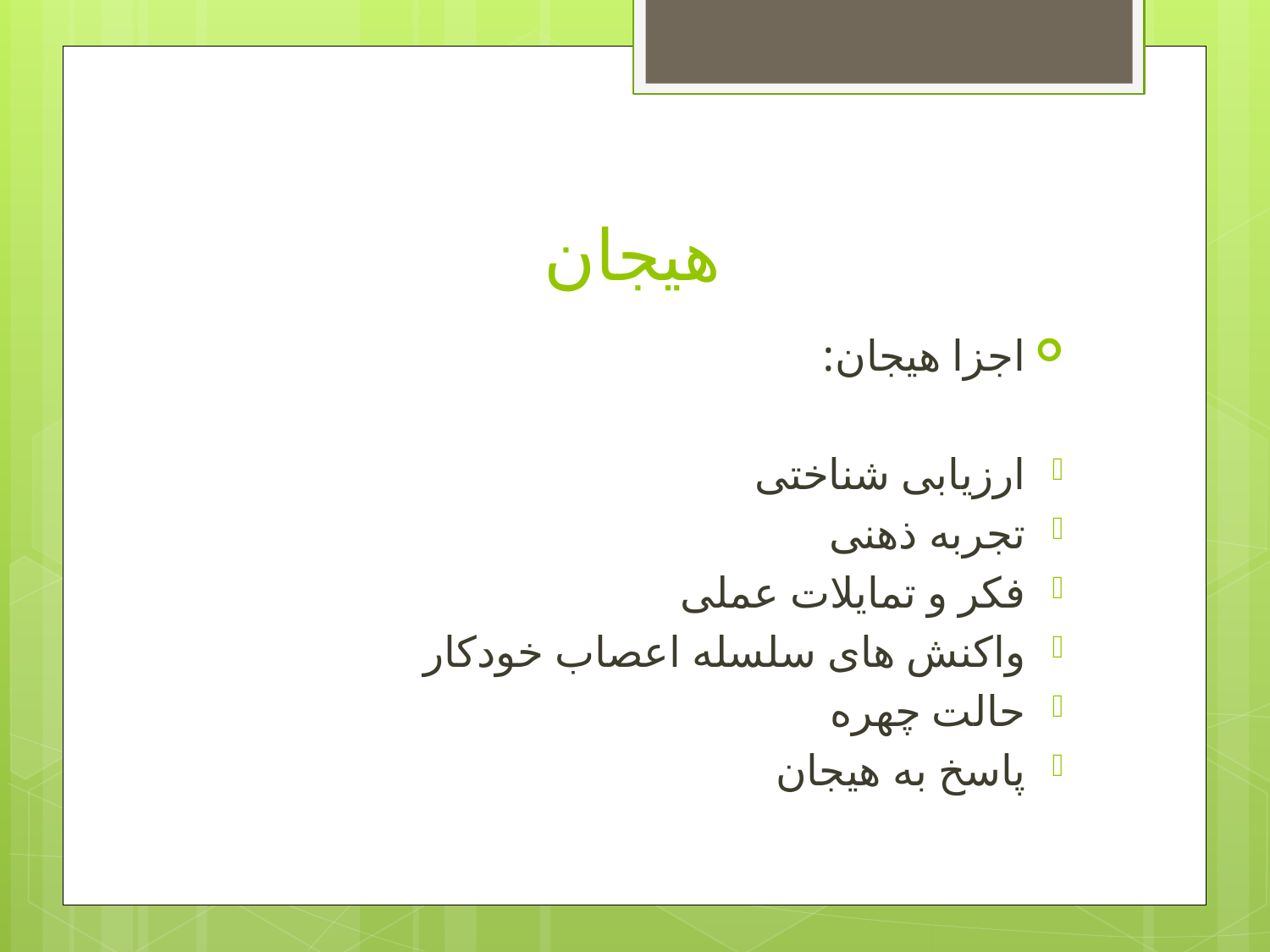

# هیجان
اجزا هیجان:

ارزیابی شناختی
تجربه ذهنی
فکر و تمایلات عملی
واکنش های سلسله اعصاب خودکار
حالت چهره
پاسخ به هیجان